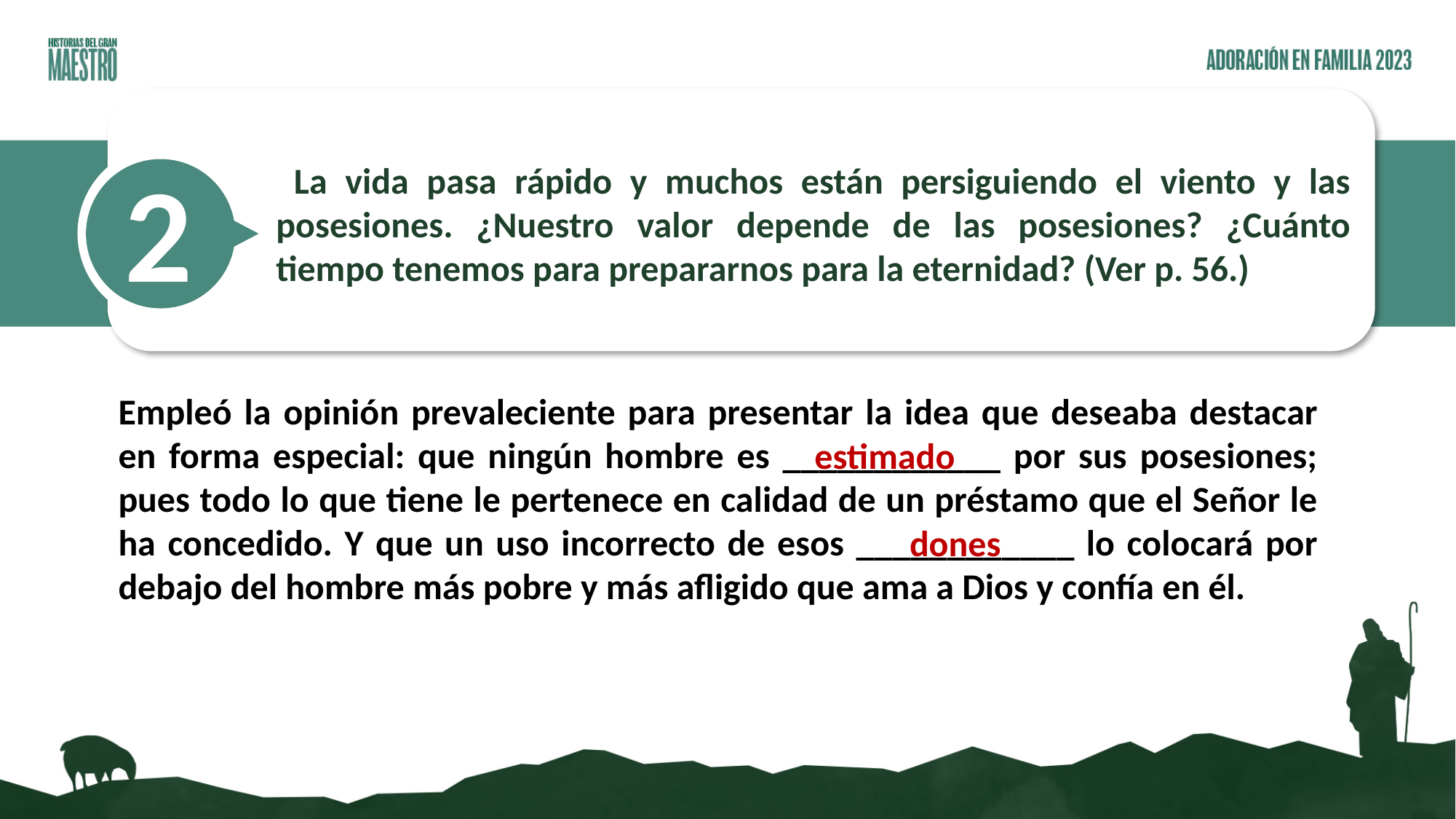

2

 La vida pasa rápido y muchos están persiguiendo el viento y las posesiones. ¿Nuestro valor depende de las posesiones? ¿Cuánto tiempo tenemos para prepararnos para la eternidad? (Ver p. 56.)
Empleó la opinión prevaleciente para presentar la idea que deseaba destacar en forma especial: que ningún hombre es ____________ por sus posesiones; pues todo lo que tiene le pertenece en calidad de un préstamo que el Señor le ha concedido. Y que un uso incorrecto de esos ____________ lo colocará por debajo del hombre más pobre y más afligido que ama a Dios y confía en él.
estimado
dones